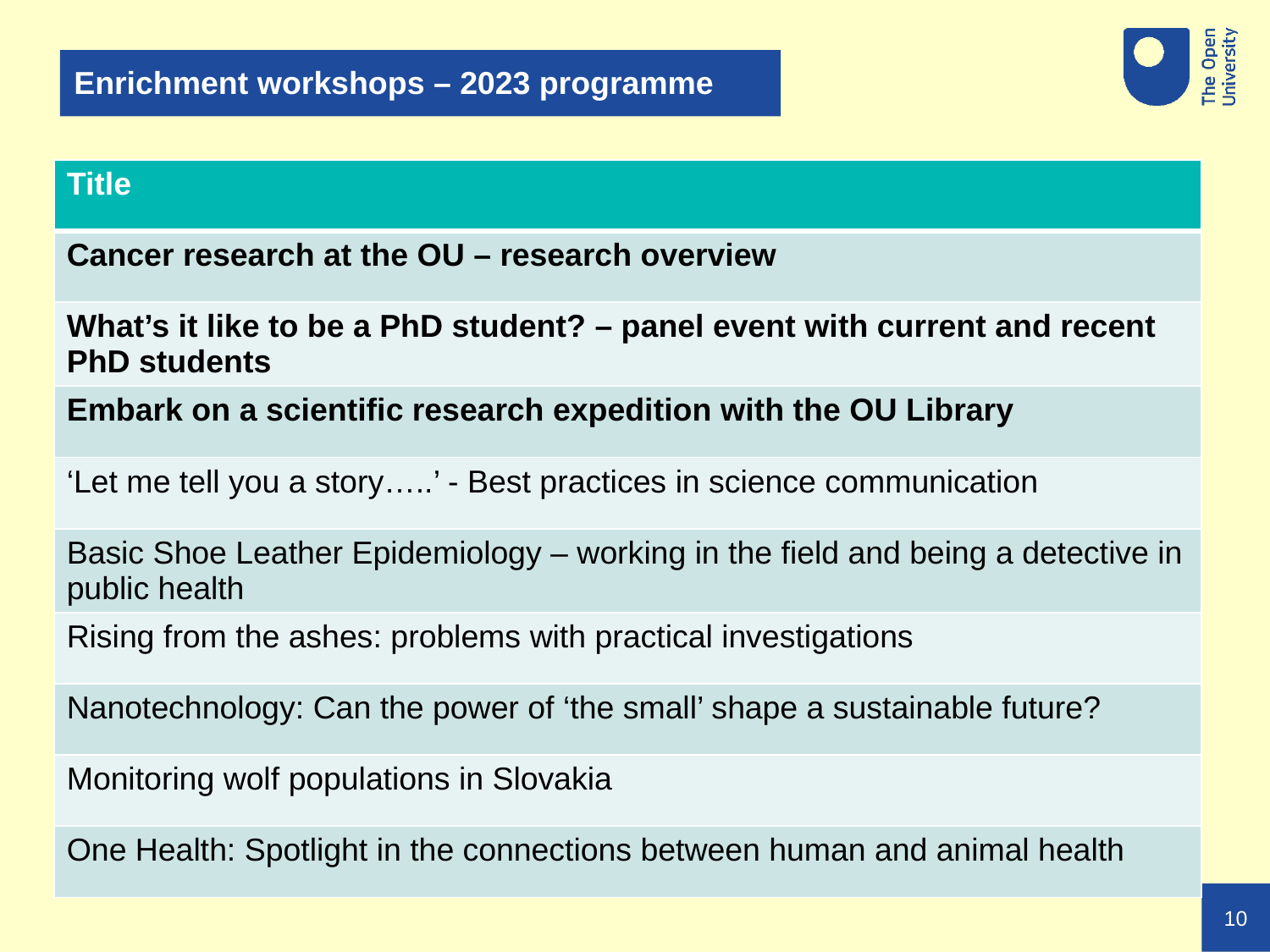

# Enrichment workshops – 2023 programme
| Title |
| --- |
| Cancer research at the OU – research overview |
| What’s it like to be a PhD student? – panel event with current and recent PhD students |
| Embark on a scientific research expedition with the OU Library |
| ‘Let me tell you a story…..’ - Best practices in science communication |
| Basic Shoe Leather Epidemiology – working in the field and being a detective in public health |
| Rising from the ashes: problems with practical investigations |
| Nanotechnology: Can the power of ‘the small’ shape a sustainable future? |
| Monitoring wolf populations in Slovakia |
| One Health: Spotlight in the connections between human and animal health |